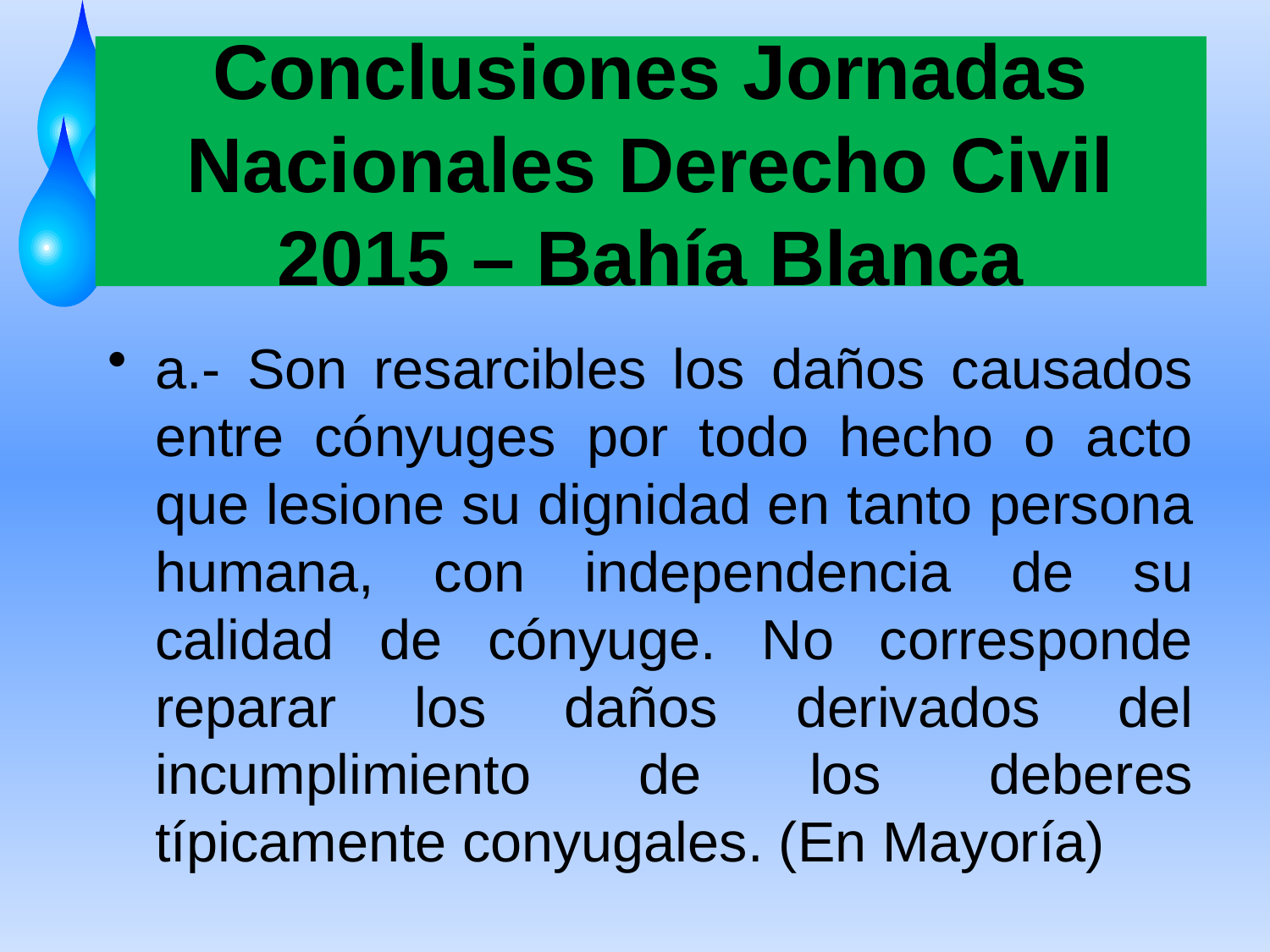

# Conclusiones Jornadas Nacionales Derecho Civil 2015 – Bahía Blanca
a.- Son resarcibles los daños causados entre cónyuges por todo hecho o acto que lesione su dignidad en tanto persona humana, con independencia de su calidad de cónyuge. No corresponde reparar los daños derivados del incumplimiento de los deberes típicamente conyugales. (En Mayoría)